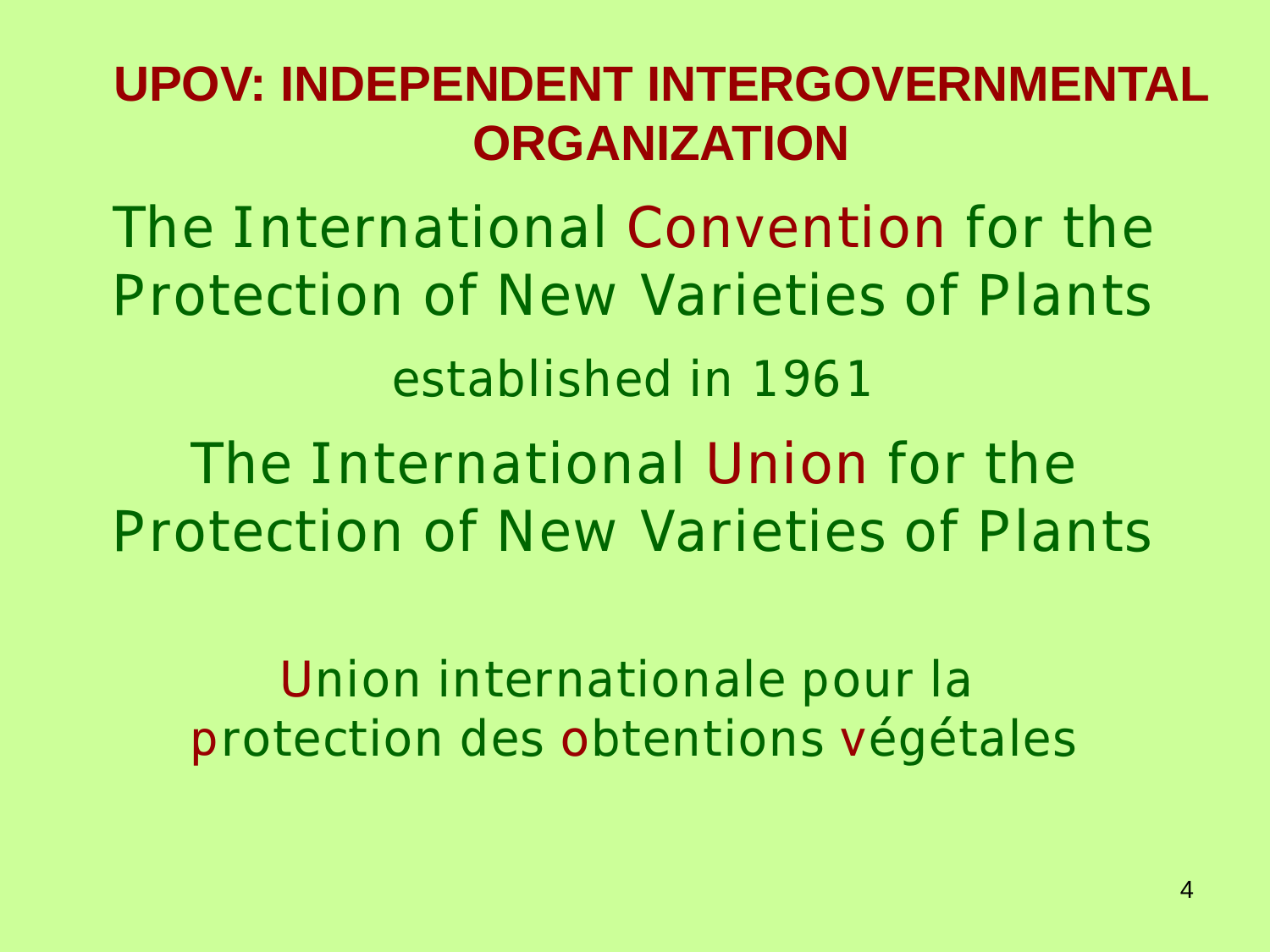

# UPOV: INDEPENDENT INTERGOVERNMENTAL ORGANIZATION
The International Convention for the Protection of New Varieties of Plants
established in 1961
The International Union for the Protection of New Varieties of Plants
Union internationale pour la
protection des obtentions végétales
4